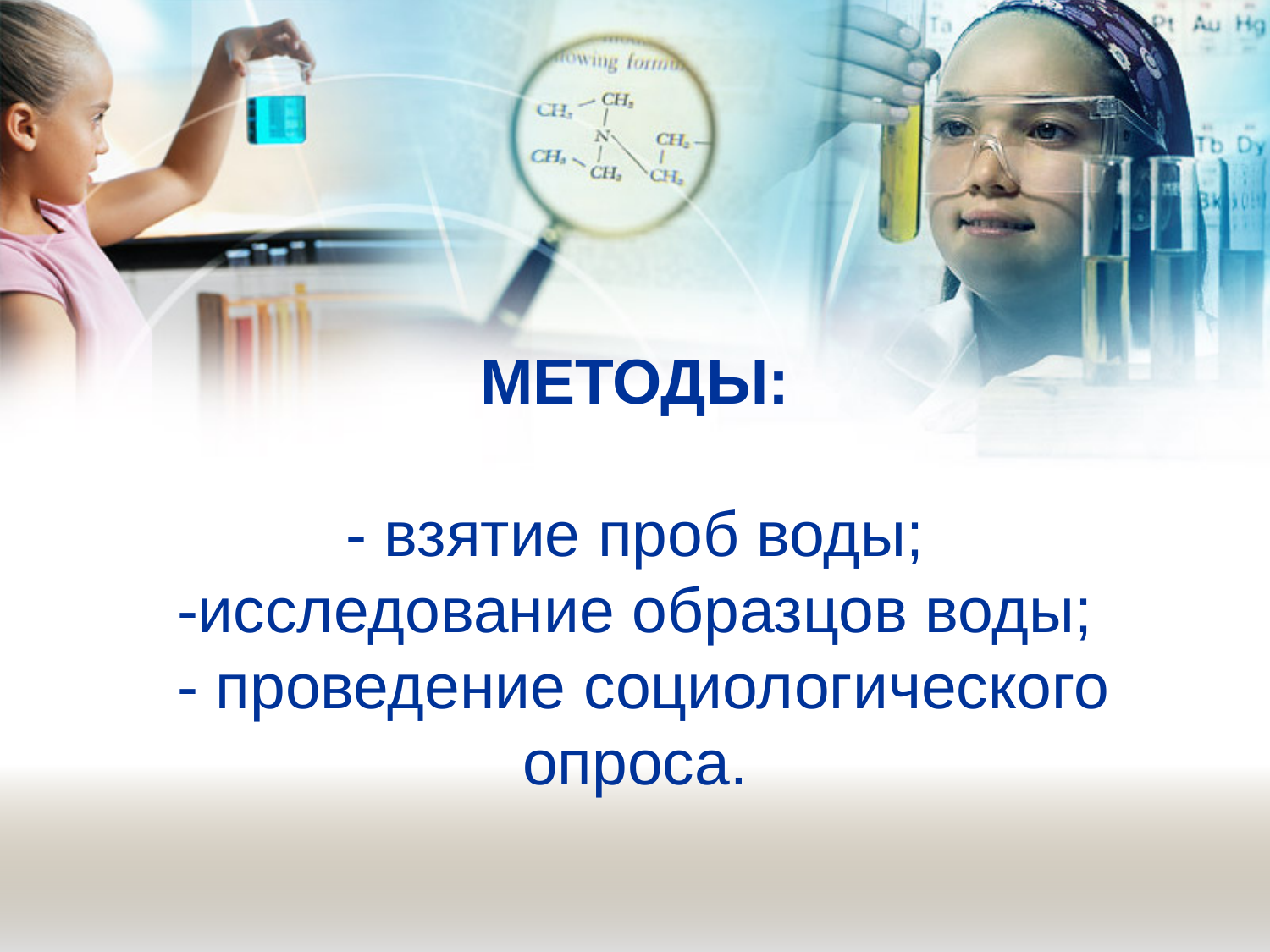

# МЕТОДЫ: - взятие проб воды; -исследование образцов воды; - проведение социологического опроса.